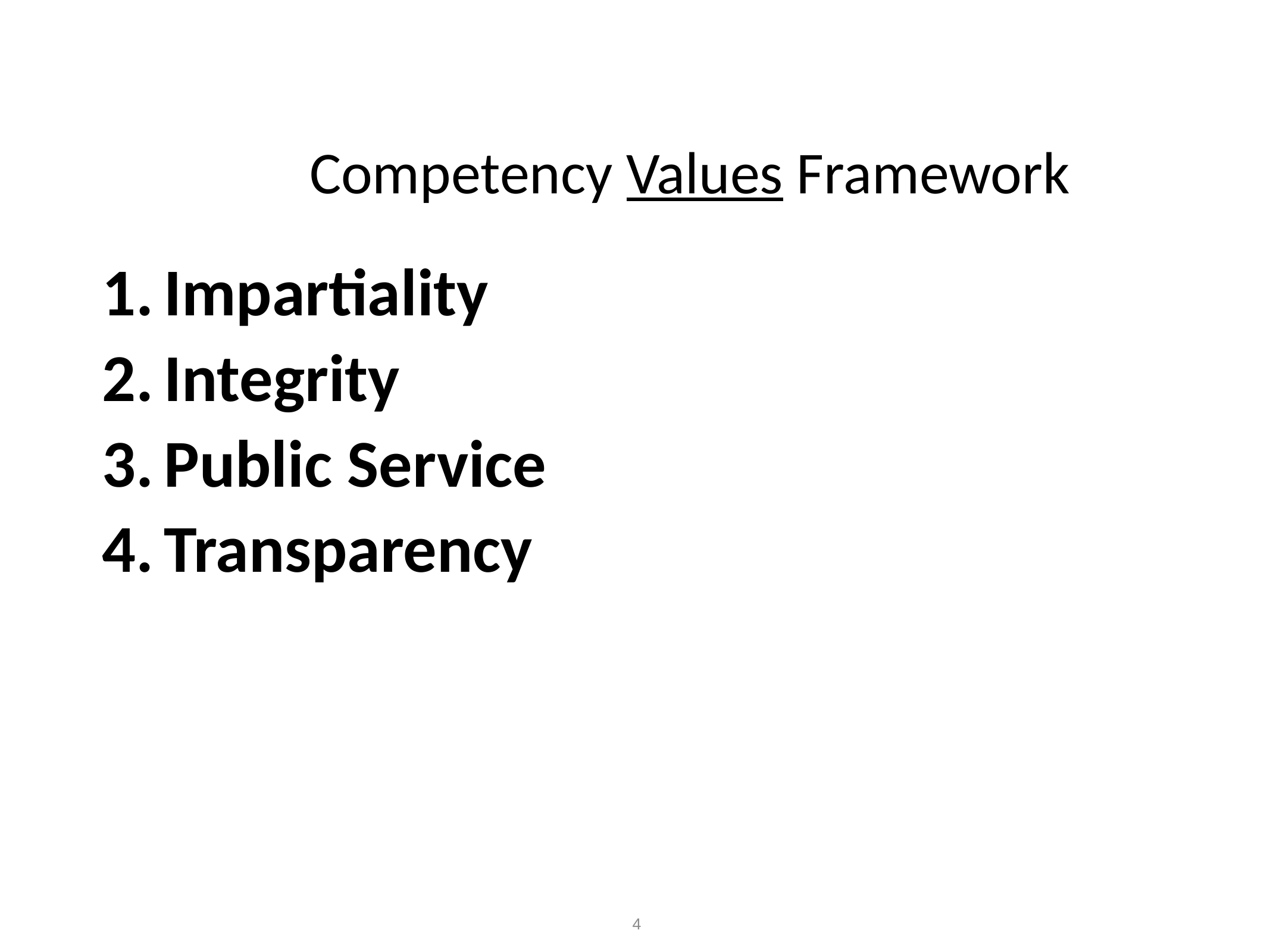

# Competency Values Framework
Impartiality
Integrity
Public Service
Transparency
4